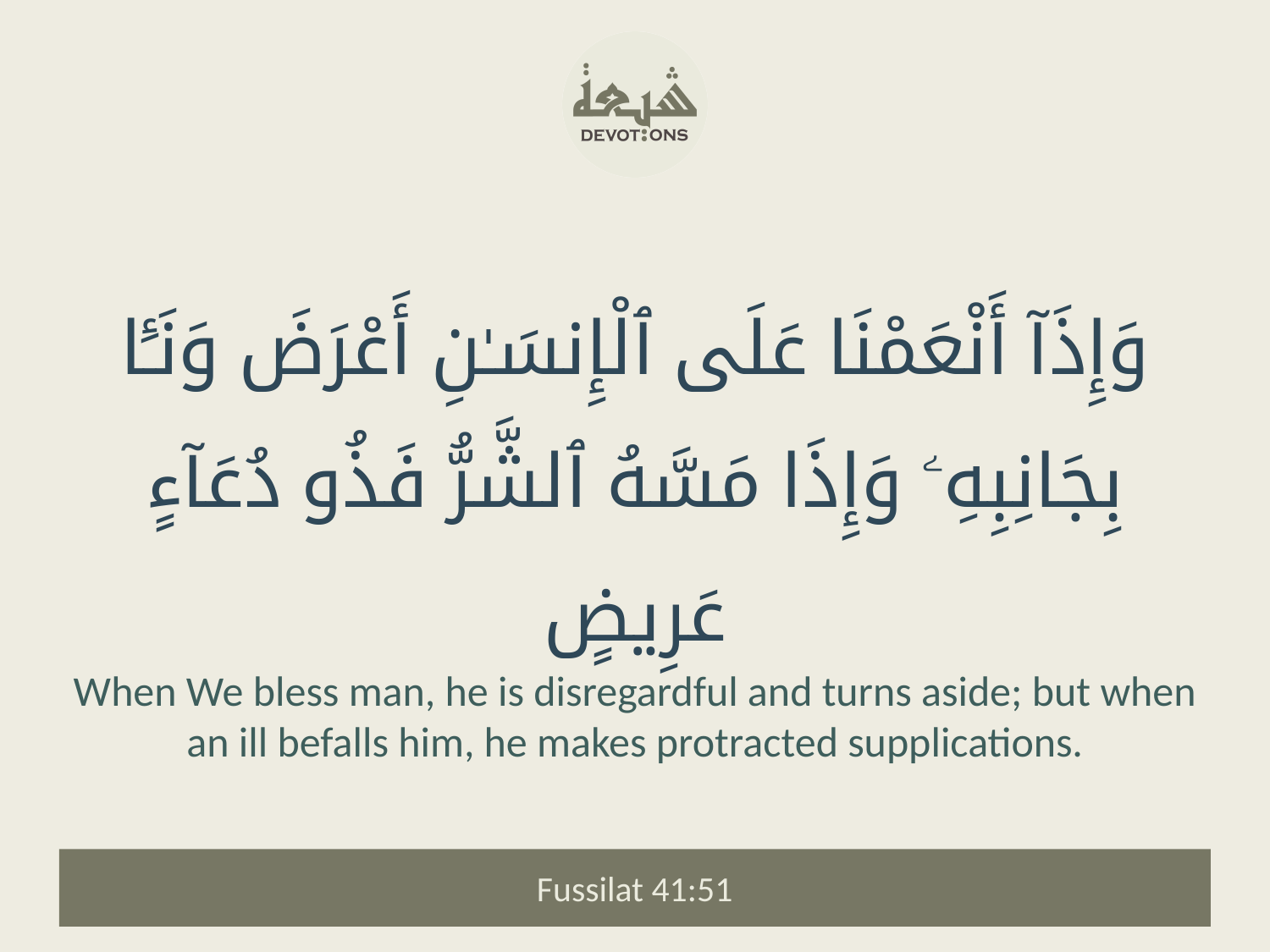

وَإِذَآ أَنْعَمْنَا عَلَى ٱلْإِنسَـٰنِ أَعْرَضَ وَنَـَٔا بِجَانِبِهِۦ وَإِذَا مَسَّهُ ٱلشَّرُّ فَذُو دُعَآءٍ عَرِيضٍ
When We bless man, he is disregardful and turns aside; but when an ill befalls him, he makes protracted supplications.
Fussilat 41:51